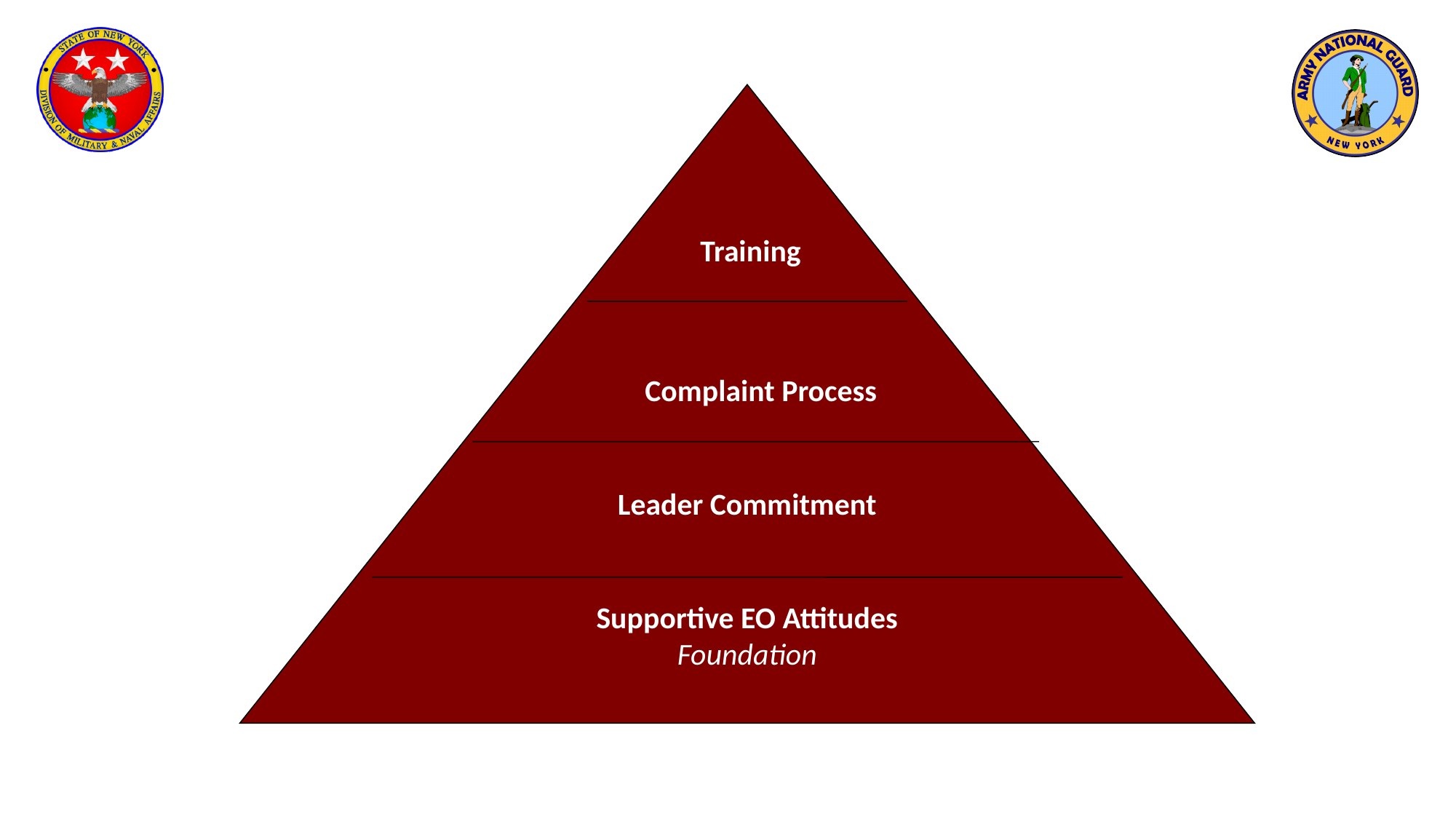

Training

Complaint Process

Leader Commitment

Supportive EO Attitudes
Foundation